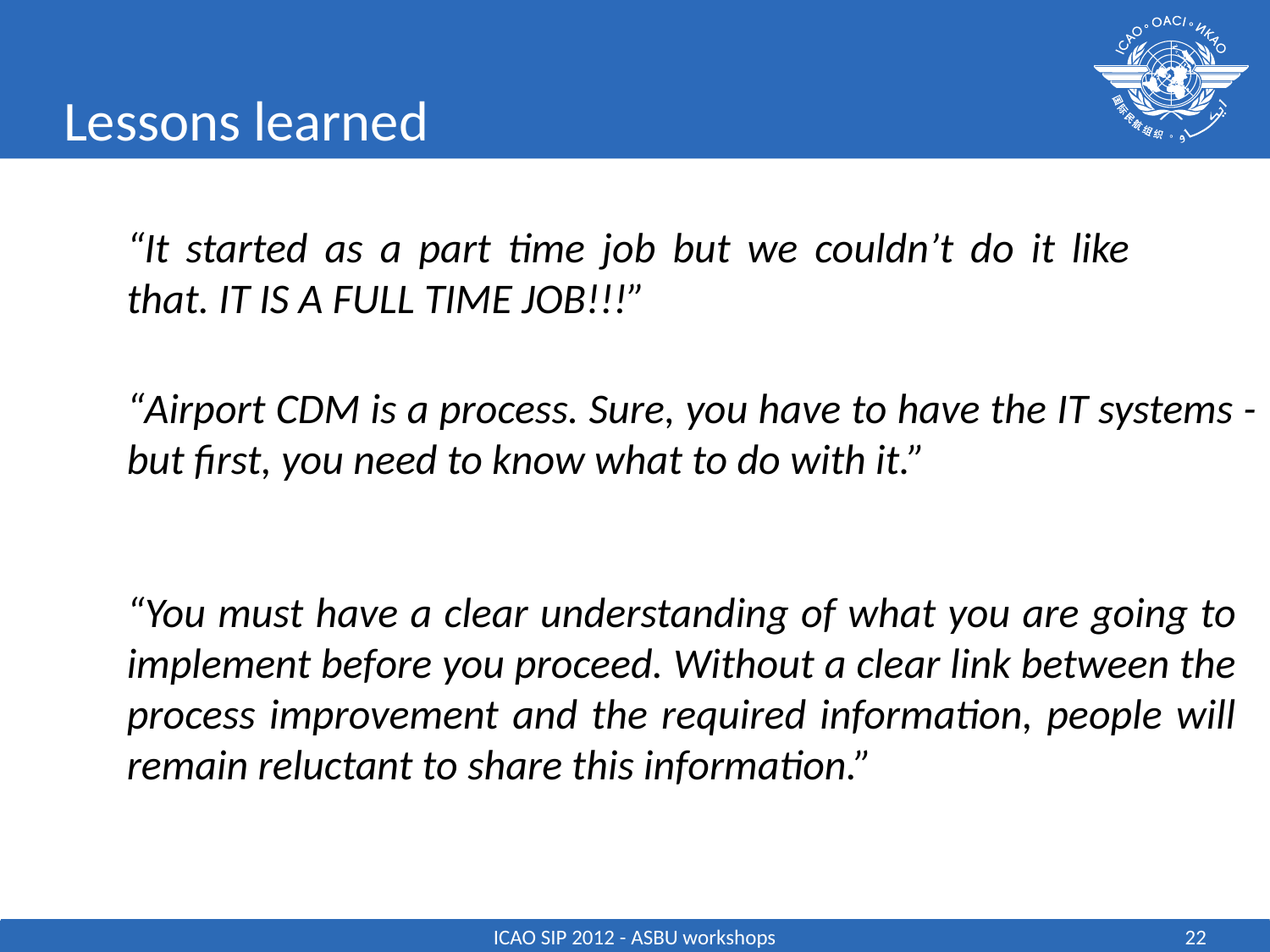

# Lessons learned
“It started as a part time job but we couldn’t do it like that. IT IS A FULL TIME JOB!!!”
“Airport CDM is a process. Sure, you have to have the IT systems - but first, you need to know what to do with it.”
“You must have a clear understanding of what you are going to implement before you proceed. Without a clear link between the process improvement and the required information, people will remain reluctant to share this information.”
ICAO SIP 2012 - ASBU workshops
22